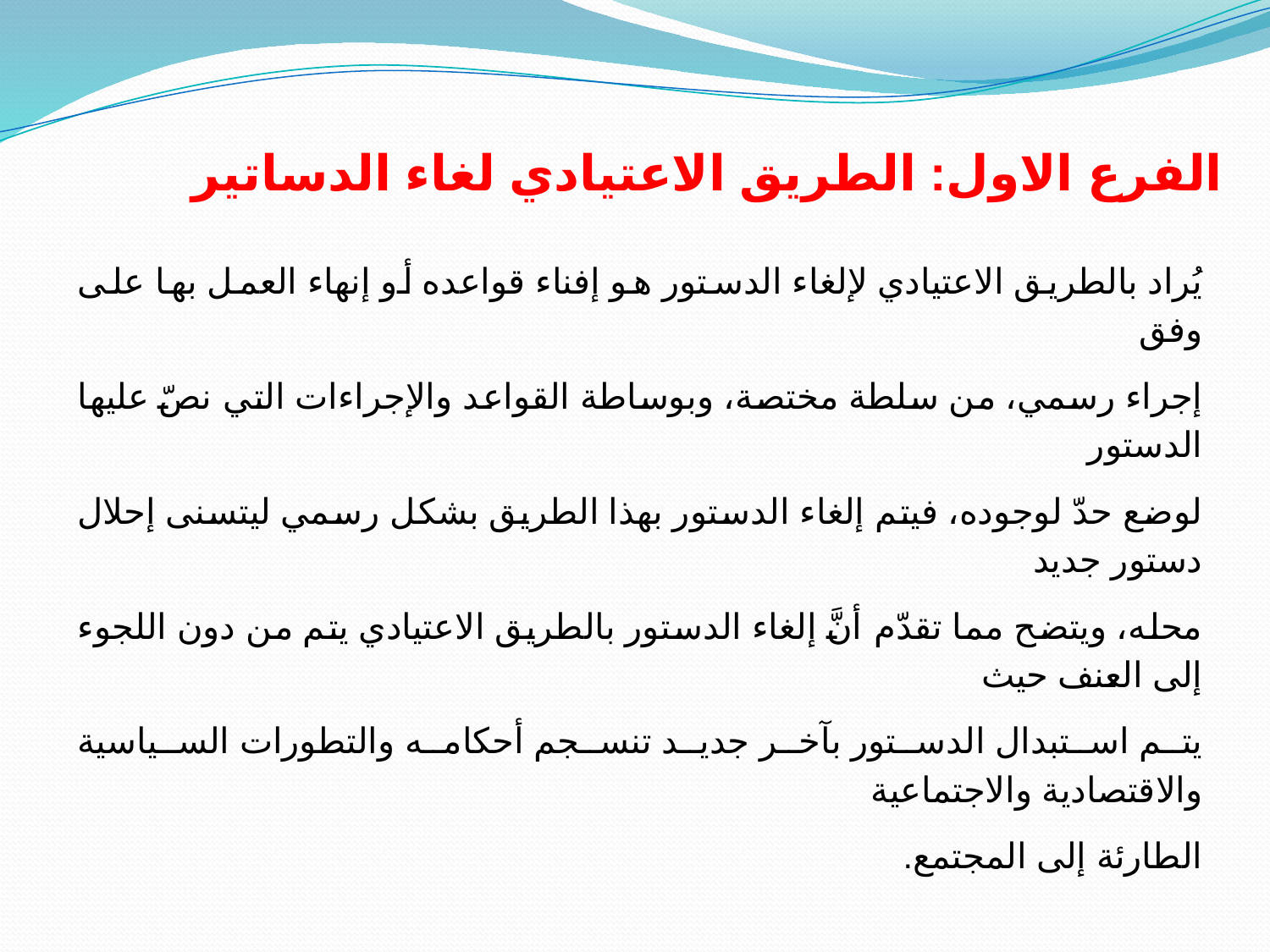

الفرع الاول: الطريق الاعتيادي لغاء الدساتير
يُراد بالطريق الاعتيادي لإلغاء الدستور هو إفناء قواعده أو إنهاء العمل بها على وفق
إجراء رسمي، من سلطة مختصة، وبوساطة القواعد والإجراءات التي نصّ عليها الدستور
لوضع حدّ لوجوده، فيتم إلغاء الدستور بهذا الطريق بشكل رسمي ليتسنى إحلال دستور جديد
محله، ويتضح مما تقدّم أنَّ إلغاء الدستور بالطريق الاعتيادي يتم من دون اللجوء إلى العنف حيث
يتم استبدال الدستور بآخر جديد تنسجم أحكامه والتطورات السياسية والاقتصادية والاجتماعية
الطارئة إلى المجتمع.